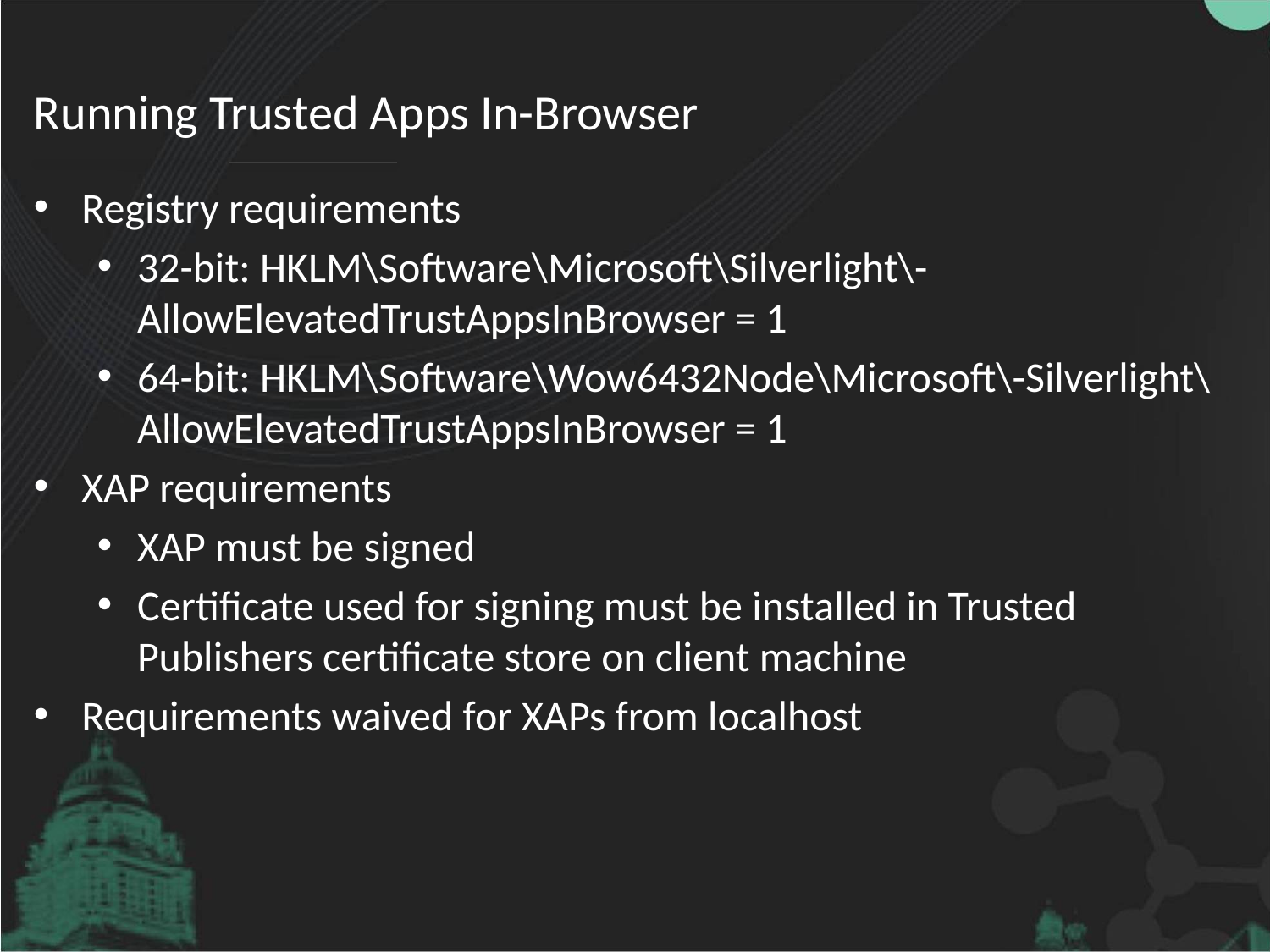

# Running Trusted Apps In-Browser
Registry requirements
32-bit: HKLM\Software\Microsoft\Silverlight\-AllowElevatedTrustAppsInBrowser = 1
64-bit: HKLM\Software\Wow6432Node\Microsoft\-Silverlight\AllowElevatedTrustAppsInBrowser = 1
XAP requirements
XAP must be signed
Certificate used for signing must be installed in Trusted Publishers certificate store on client machine
Requirements waived for XAPs from localhost